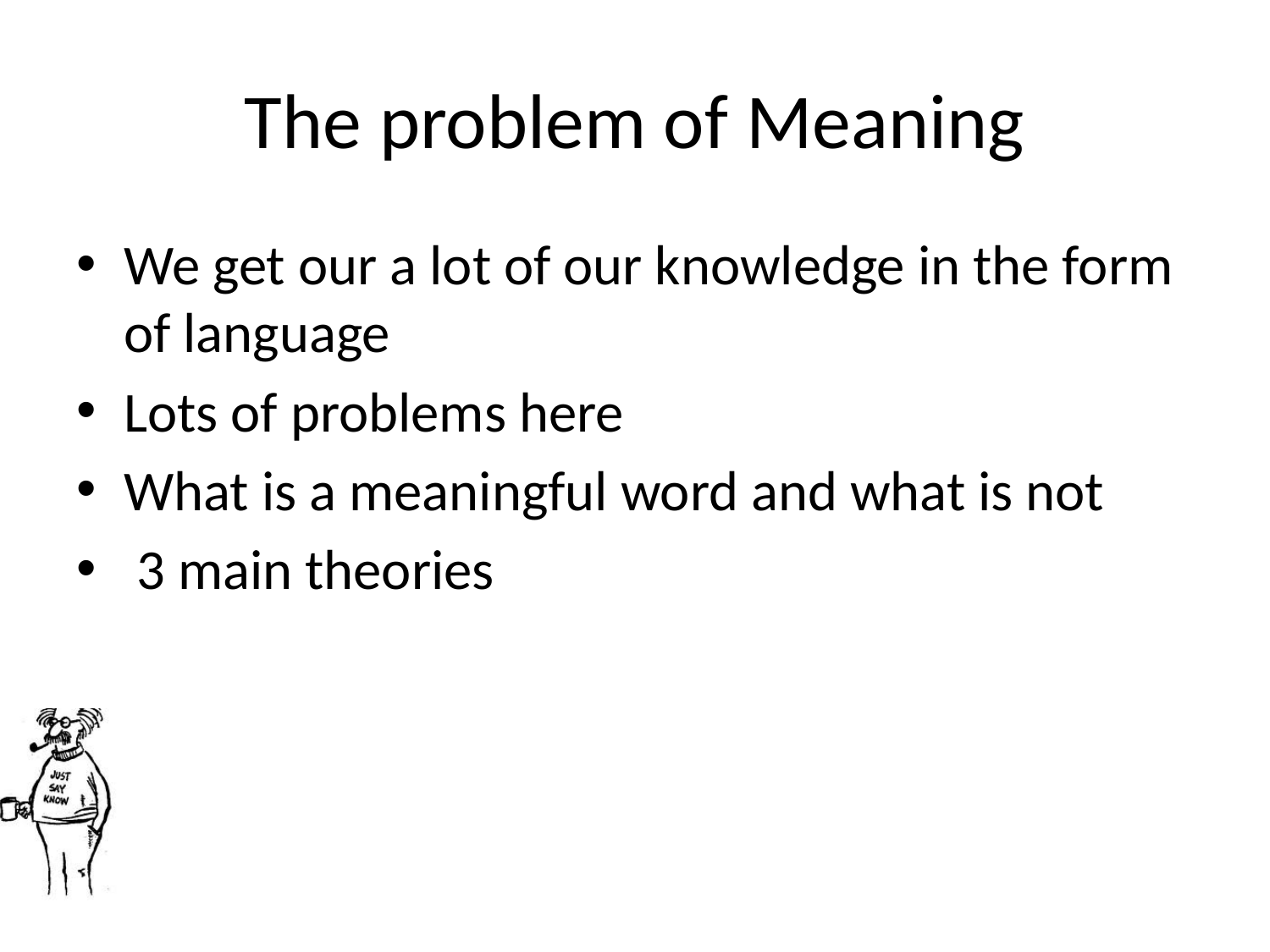

# The problem of Meaning
We get our a lot of our knowledge in the form of language
Lots of problems here
What is a meaningful word and what is not
 3 main theories